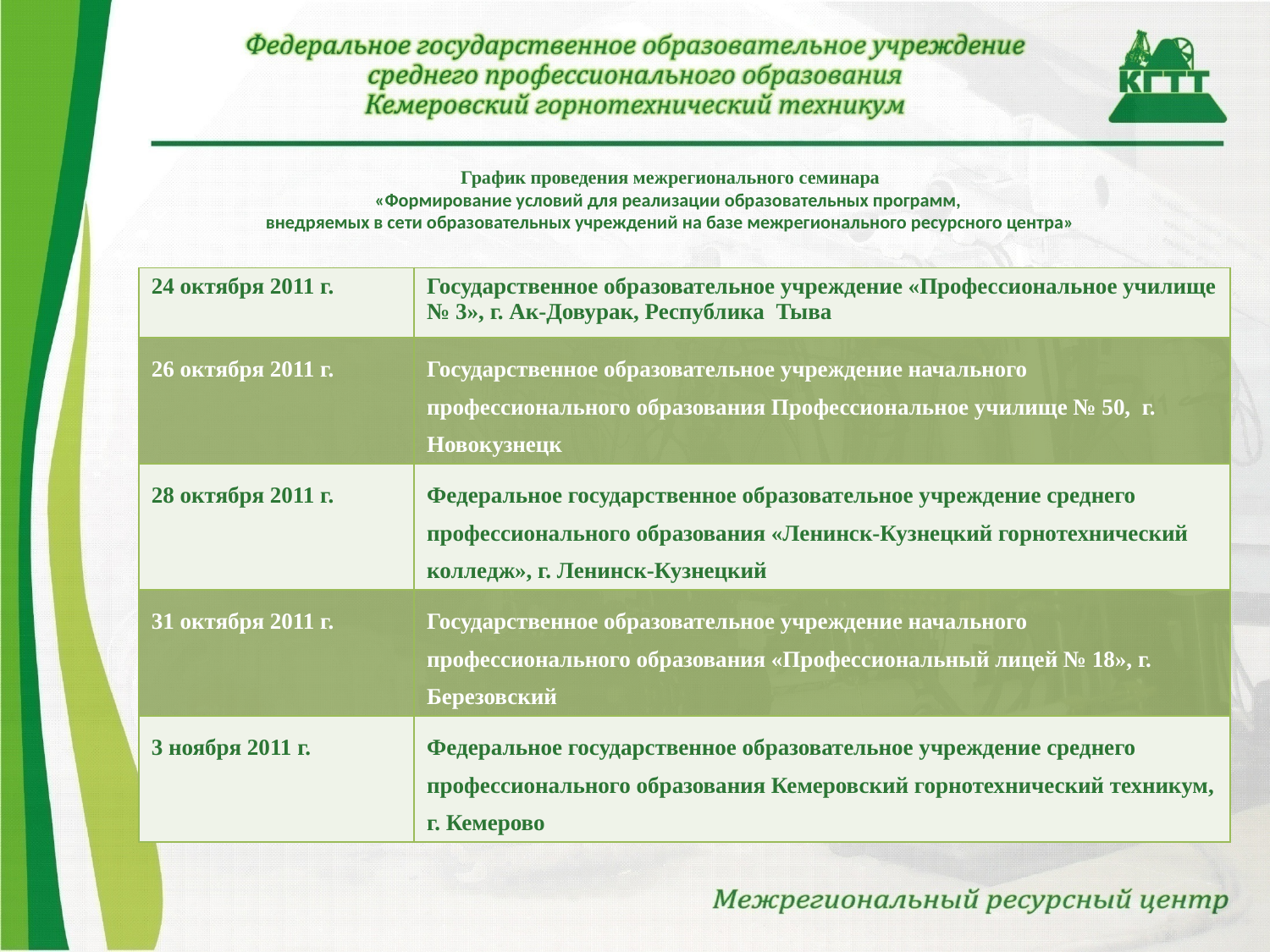

# График проведения межрегионального семинара «Формирование условий для реализации образовательных программ, внедряемых в сети образовательных учреждений на базе межрегионального ресурсного центра»
| 24 октября 2011 г. | Государственное образовательное учреждение «Профессиональное училище № 3», г. Ак-Довурак, Республика Тыва |
| --- | --- |
| 26 октября 2011 г. | Государственное образовательное учреждение начального профессионального образования Профессиональное училище № 50, г. Новокузнецк |
| 28 октября 2011 г. | Федеральное государственное образовательное учреждение среднего профессионального образования «Ленинск-Кузнецкий горнотехнический колледж», г. Ленинск-Кузнецкий |
| 31 октября 2011 г. | Государственное образовательное учреждение начального профессионального образования «Профессиональный лицей № 18», г. Березовский |
| 3 ноября 2011 г. | Федеральное государственное образовательное учреждение среднего профессионального образования Кемеровский горнотехнический техникум, г. Кемерово |